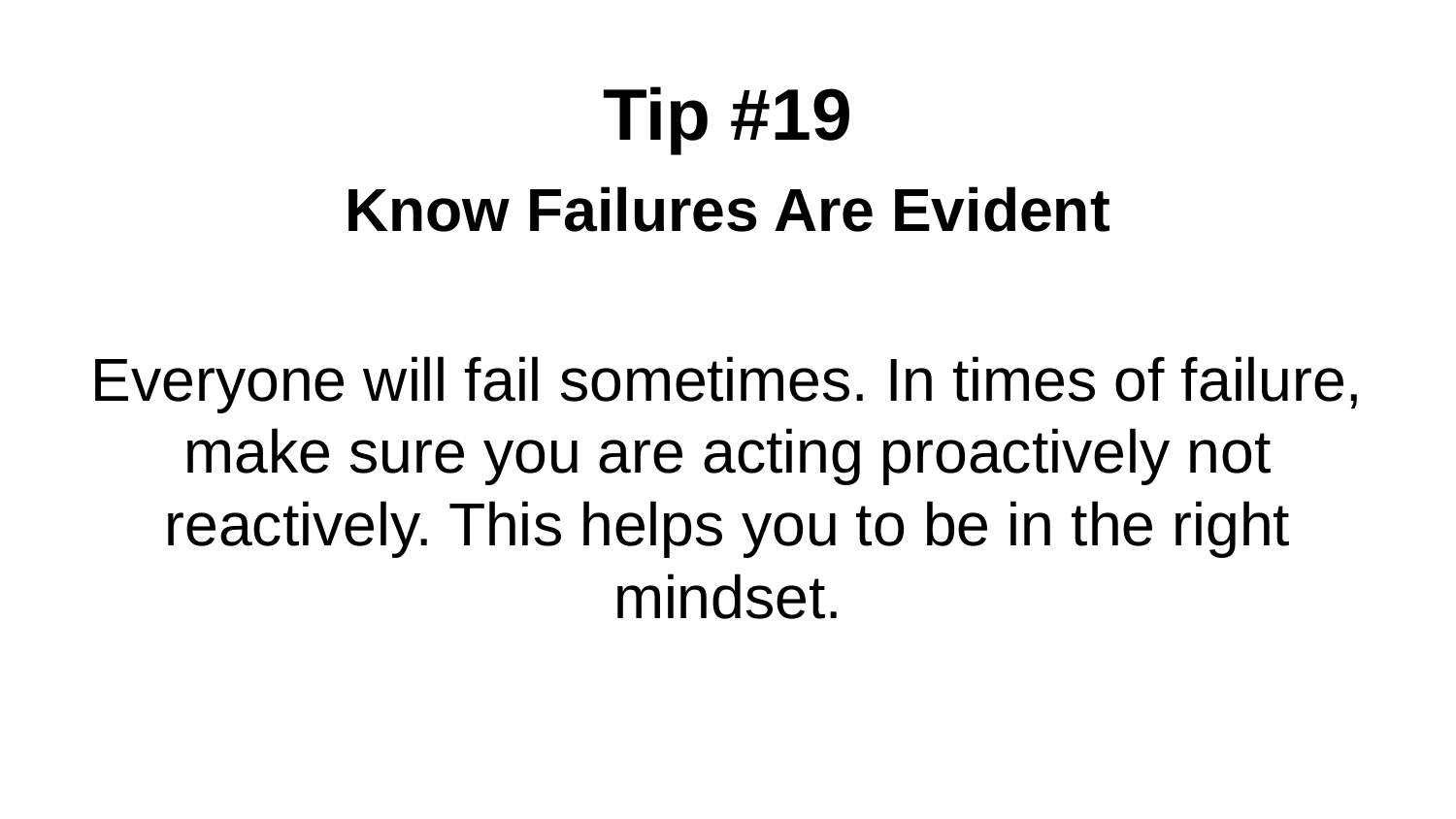

# Tip #19

Know Failures Are Evident

Everyone will fail sometimes. In times of failure, make sure you are acting proactively not reactively. This helps you to be in the right mindset.